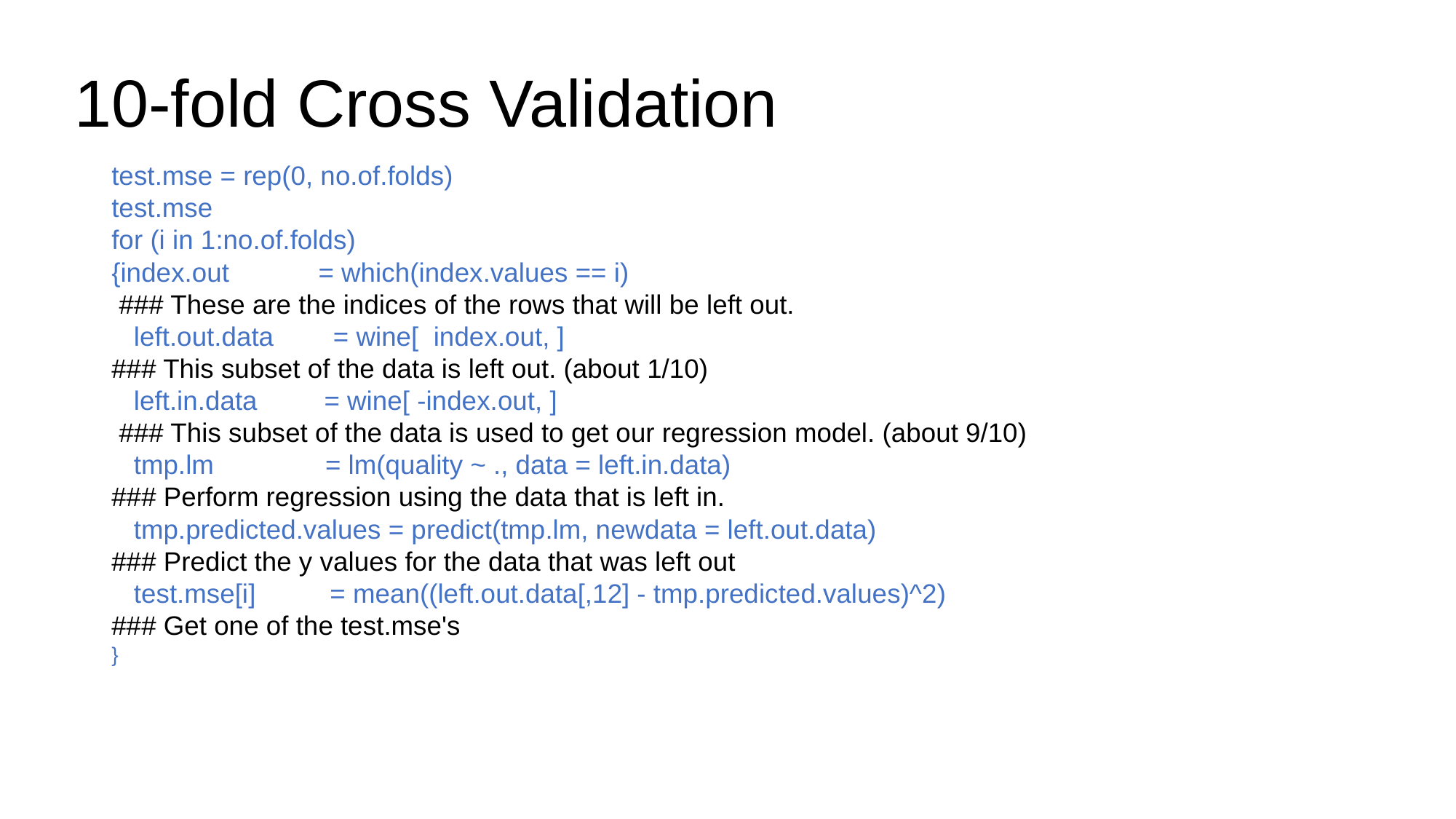

# 10-fold Cross Validation
test.mse = rep(0, no.of.folds)
test.mse
for (i in 1:no.of.folds)
{index.out            = which(index.values == i)
 ### These are the indices of the rows that will be left out.
   left.out.data        = wine[  index.out, ]
### This subset of the data is left out. (about 1/10)
   left.in.data         = wine[ -index.out, ]
 ### This subset of the data is used to get our regression model. (about 9/10)
   tmp.lm               = lm(quality ~ ., data = left.in.data)
### Perform regression using the data that is left in.
   tmp.predicted.values = predict(tmp.lm, newdata = left.out.data)
### Predict the y values for the data that was left out
   test.mse[i]          = mean((left.out.data[,12] - tmp.predicted.values)^2)
### Get one of the test.mse's
}